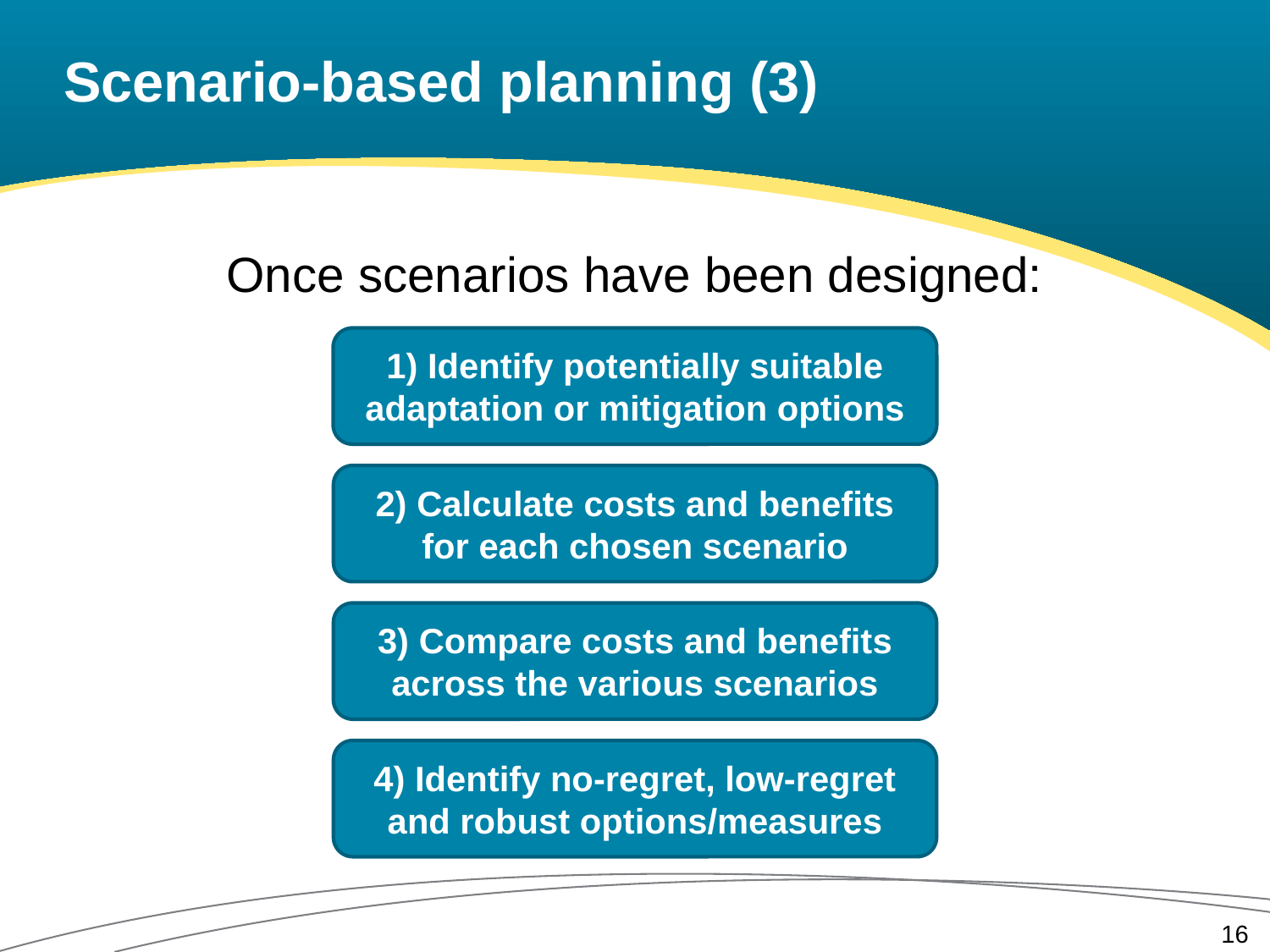

# Scenario-based planning (3)
Once scenarios have been designed:

1) Identify potentially suitable adaptation or mitigation options
2) Calculate costs and benefits for each chosen scenario
3) Compare costs and benefits across the various scenarios
4) Identify no-regret, low-regret and robust options/measures
16